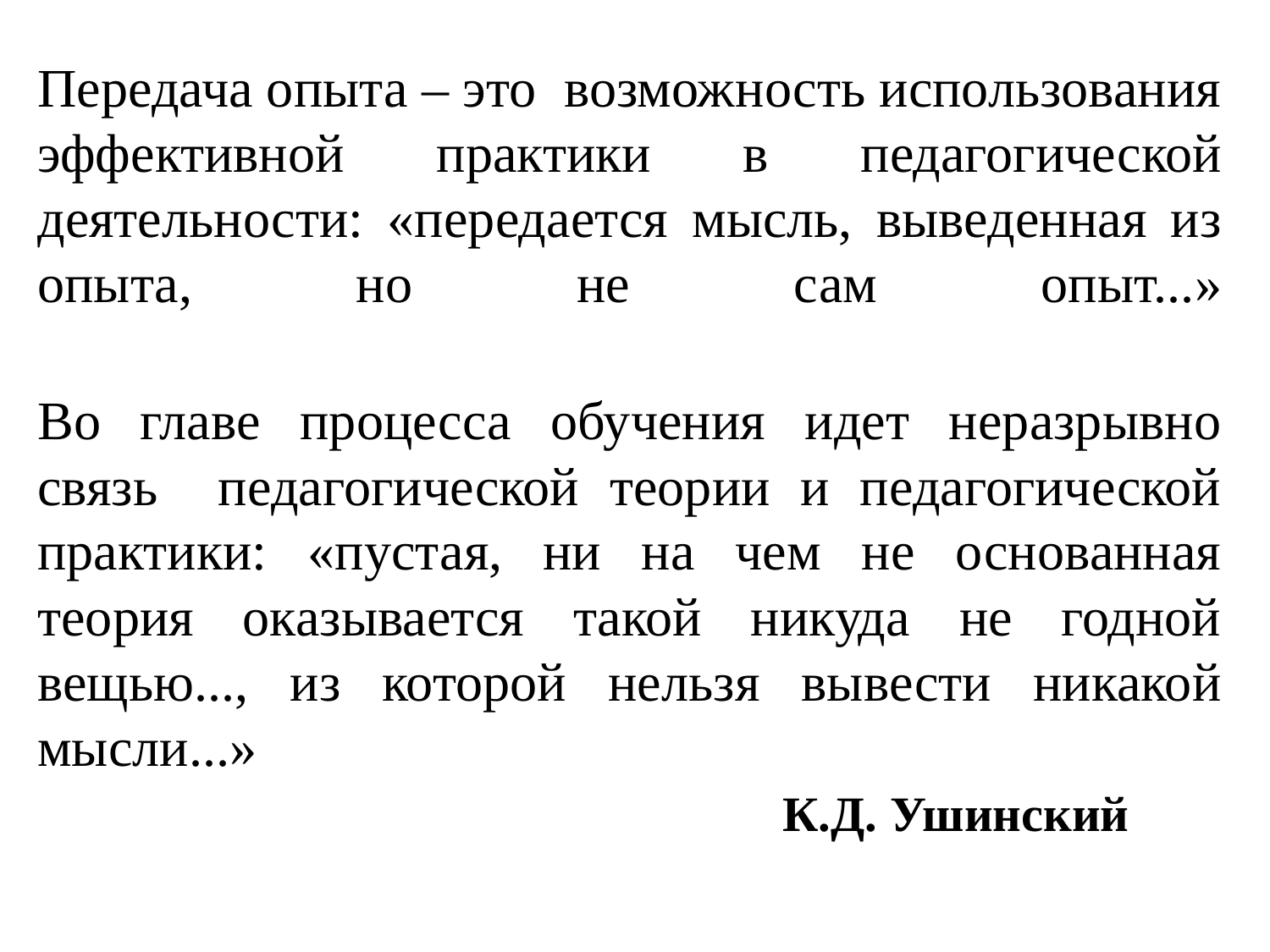

Передача опыта – это  возможность использования эффективной практики в педагогической деятельности: «передается мысль, выведенная из опыта, но не сам опыт...»
Во главе процесса обучения идет неразрывно связь  педагогической теории и педагогической практики: «пустая, ни на чем не основанная теория оказывается такой никуда не годной вещью..., из которой нельзя вывести никакой мысли...»
                                                       К.Д. Ушинский